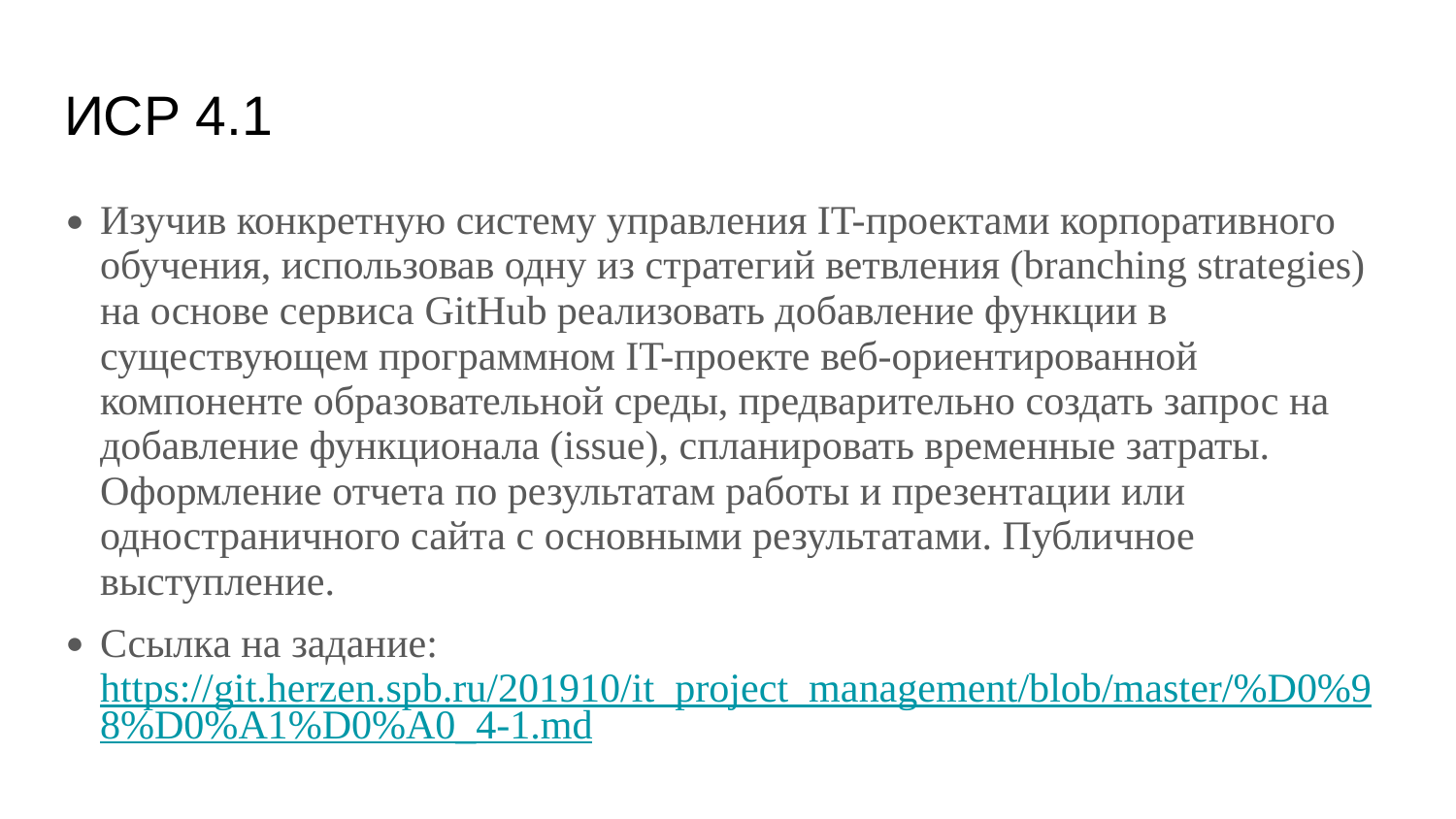

# ИСР 4.1
Изучив конкретную систему управления IT-проектами корпоративного обучения, использовав одну из стратегий ветвления (branching strategies) на основе сервиса GitHub реализовать добавление функции в существующем программном IT-проекте веб-ориентированной компоненте образовательной среды, предварительно создать запрос на добавление функционала (issue), спланировать временные затраты. Оформление отчета по результатам работы и презентации или одностраничного сайта с основными результатами. Публичное выступление.
Ссылка на задание: https://git.herzen.spb.ru/201910/it_project_management/blob/master/%D0%98%D0%A1%D0%A0_4-1.md